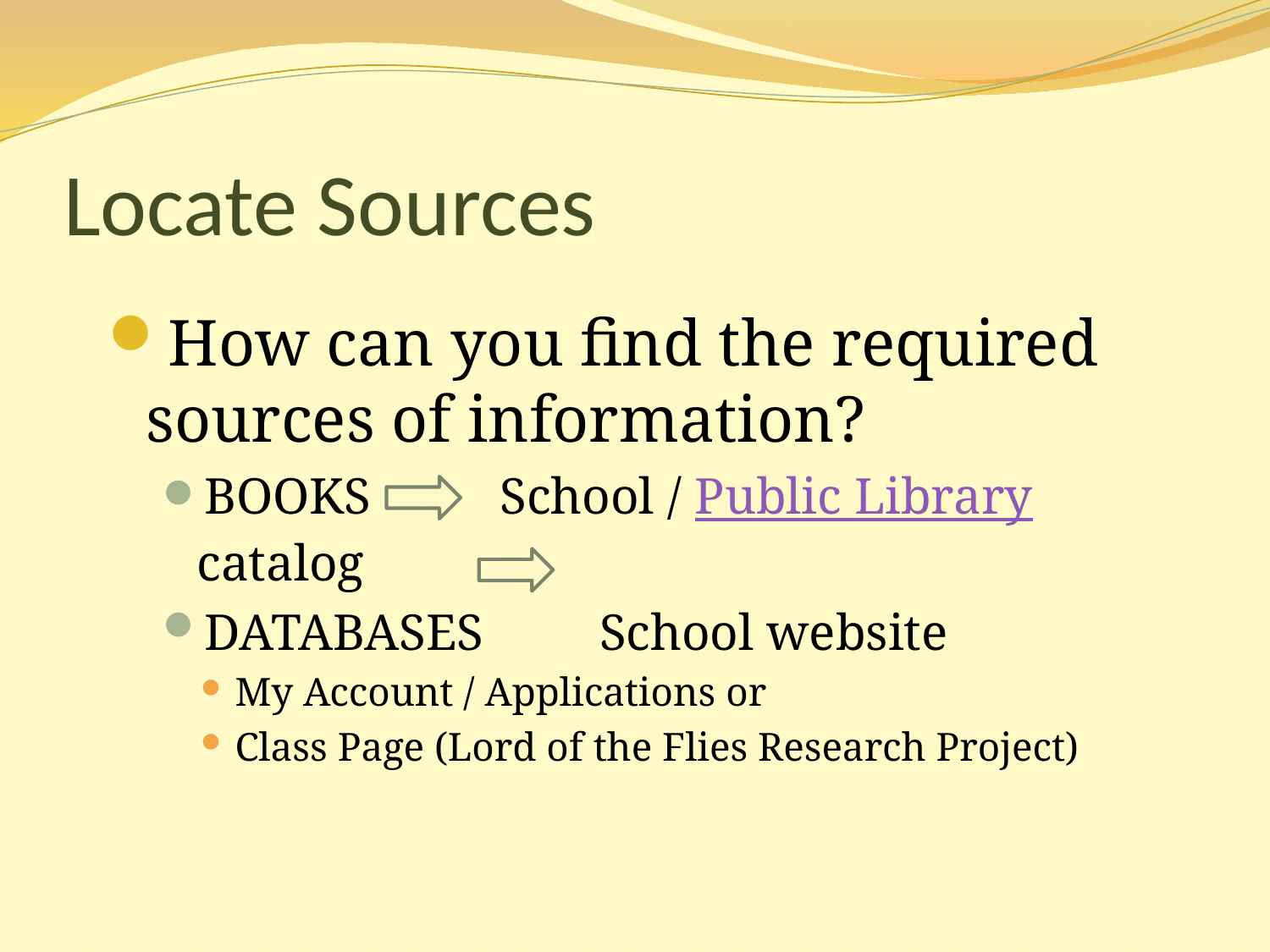

# Locate Sources
How can you find the required sources of information?
BOOKS          School / Public Library catalog
DATABASES         School website
My Account / Applications or
Class Page (Lord of the Flies Research Project)